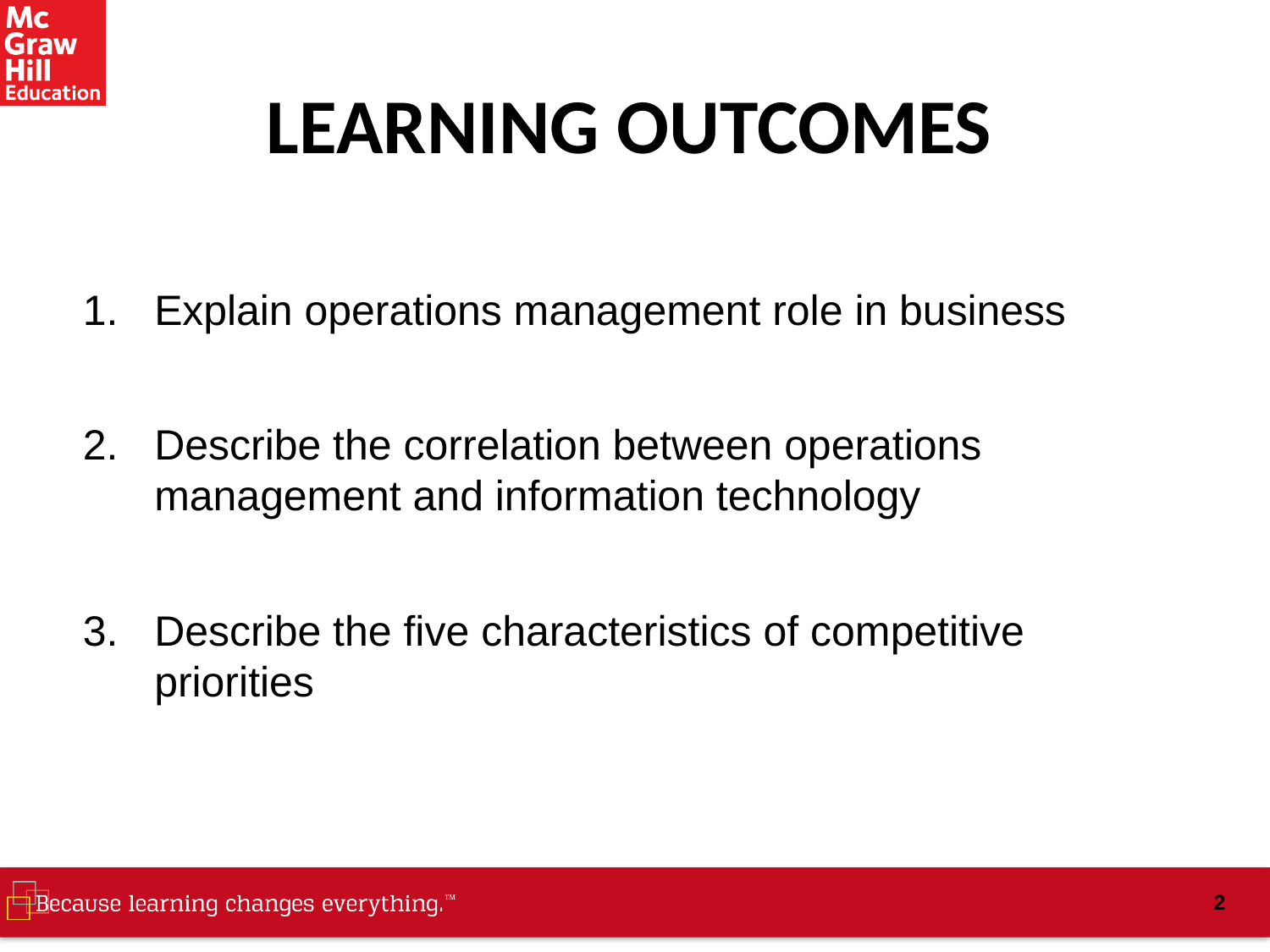

# LEARNING OUTCOMES
Explain operations management role in business

Describe the correlation between operations management and information technology

Describe the five characteristics of competitive priorities